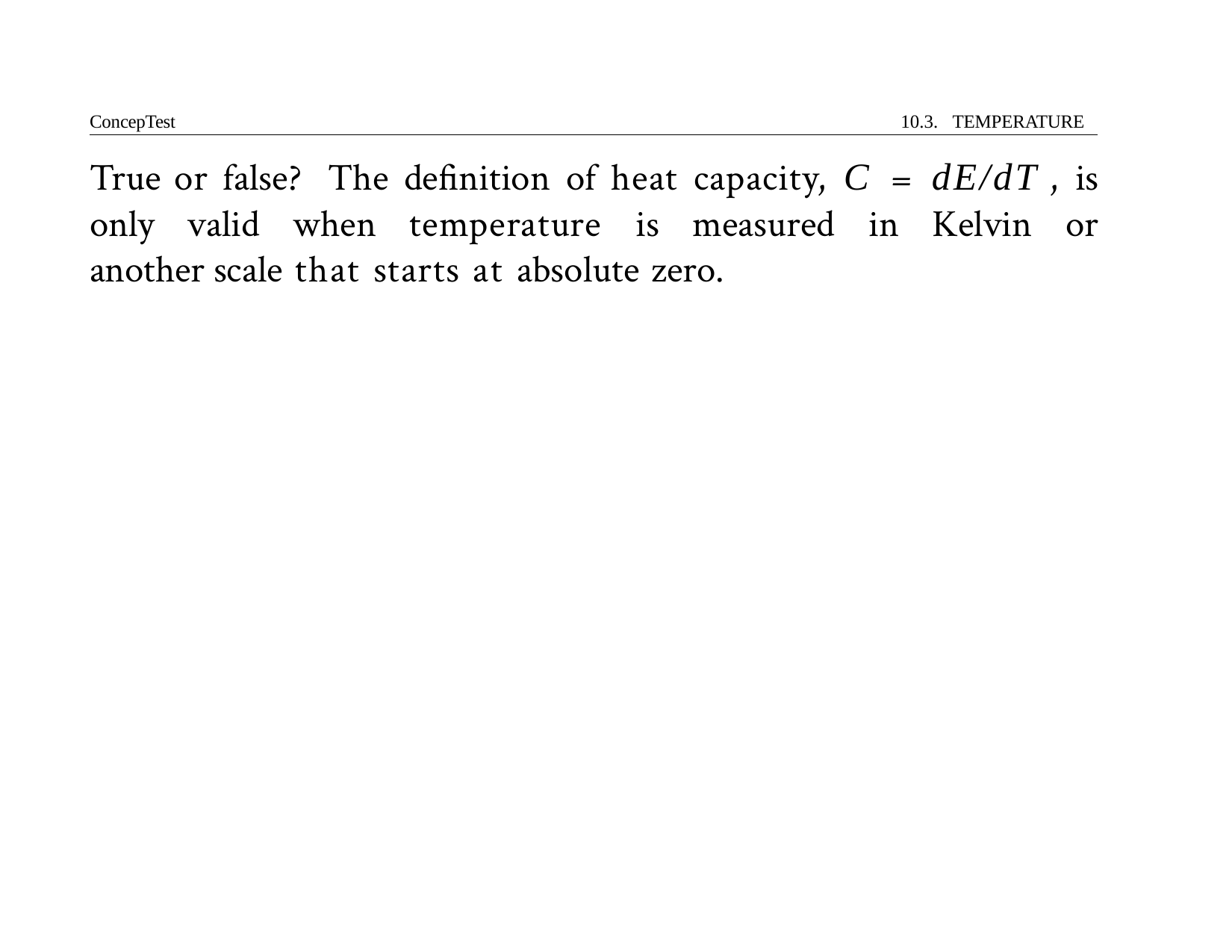

ConcepTest
10.3.  TEMPERATURE

# True or false?  The definition of heat capacity, C  = dE/dT , is only valid when temperature is measured in Kelvin or another scale that starts at absolute zero.